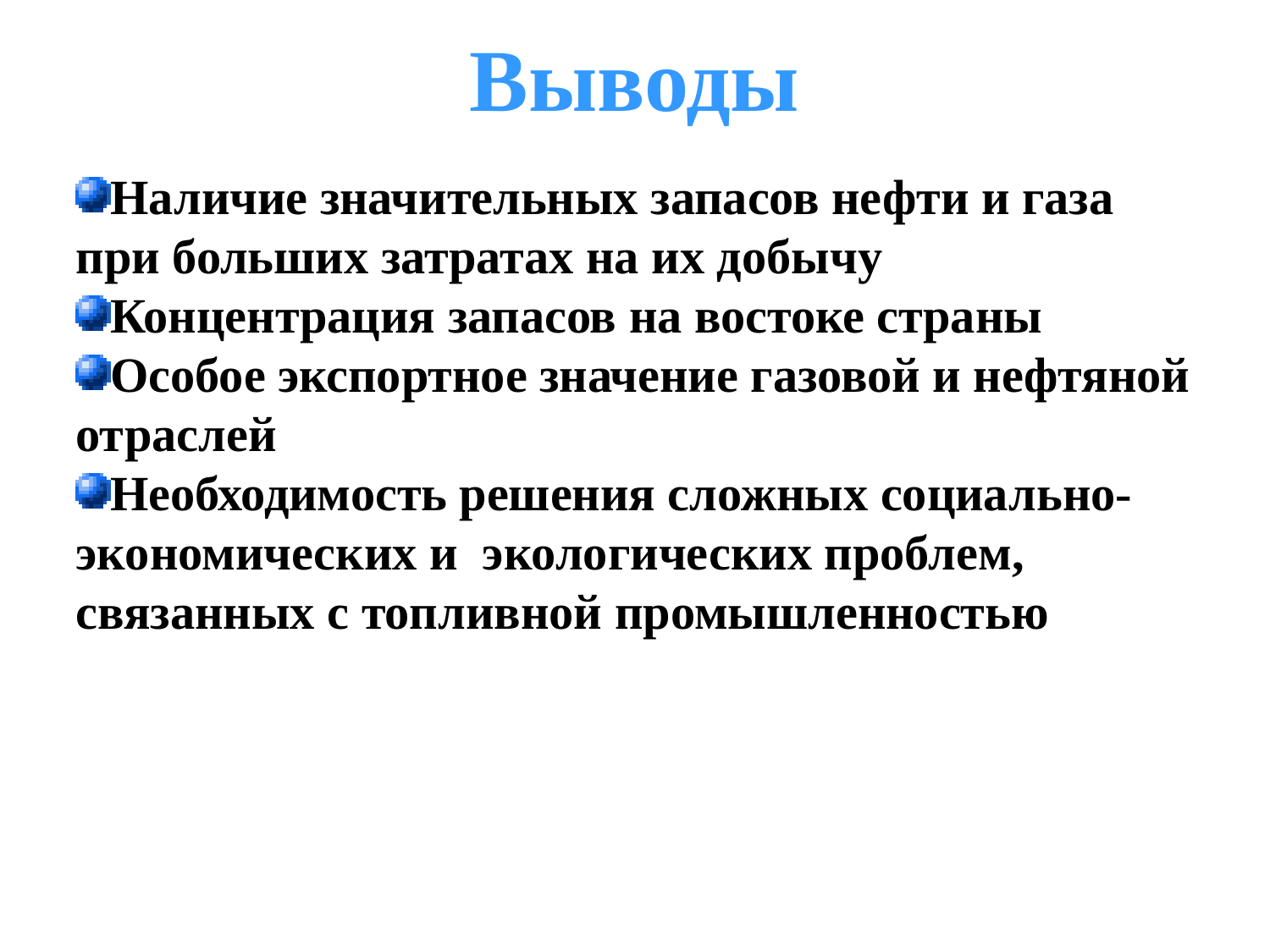

Выводы
Наличие значительных запасов нефти и газа при больших затратах на их добычу
Концентрация запасов на востоке страны
Особое экспортное значение газовой и нефтяной отраслей
Необходимость решения сложных социально-экономических и  экологических проблем, связанных с топливной промышленностью